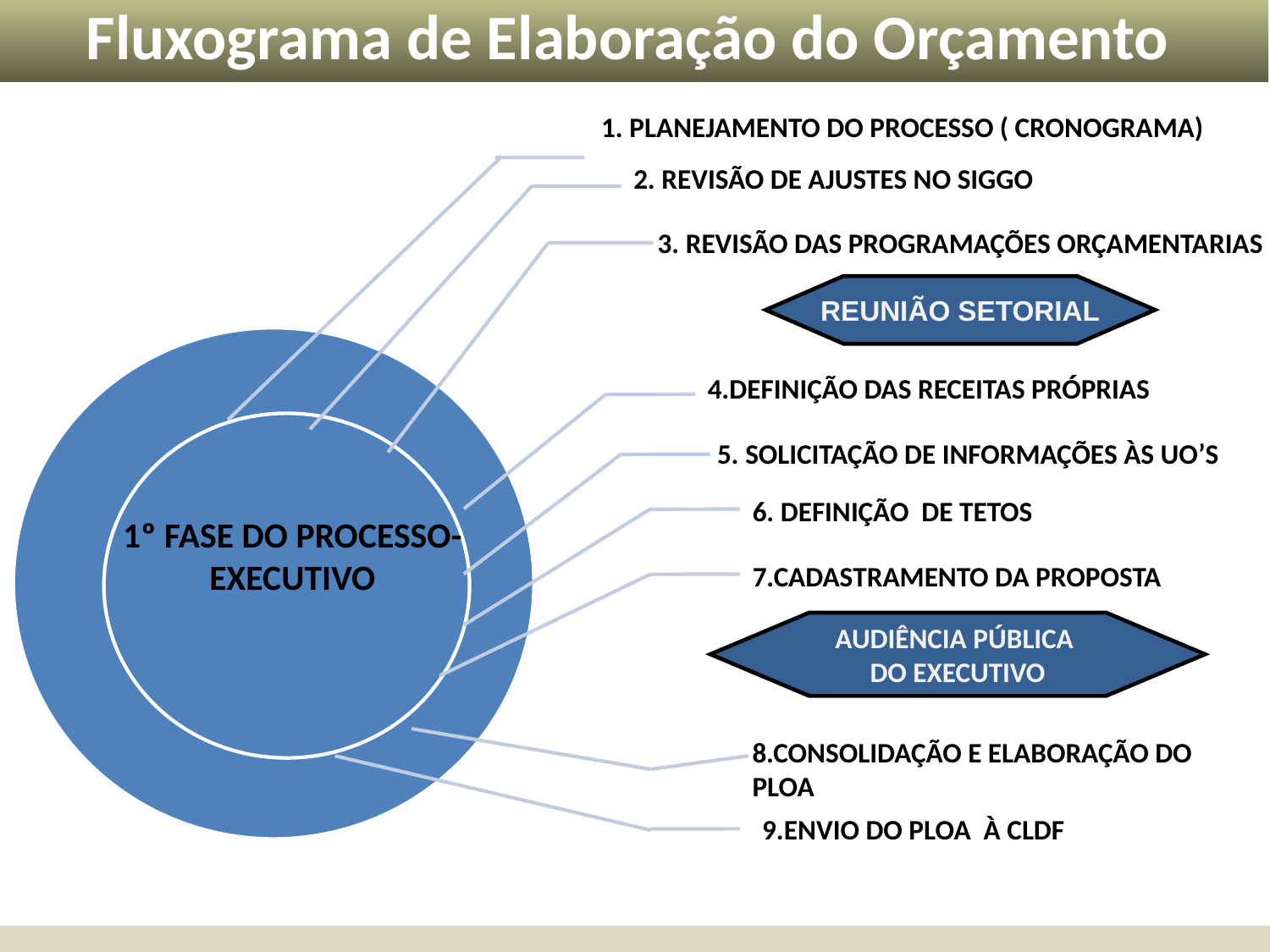

Fluxograma de Elaboração do Orçamento

1. PLANEJAMENTO DO PROCESSO ( CRONOGRAMA)
2. REVISÃO DE AJUSTES NO SIGGO

3. REVISÃO DAS PROGRAMAÇÕES ORÇAMENTARIAS

REUNIÃO SETORIAL

4.DEFINIÇÃO DAS RECEITAS PRÓPRIAS

5. SOLICITAÇÃO DE INFORMAÇÕES ÀS UO’S

6. DEFINIÇÃO  DE TETOS
1º FASE DO PROCESSO- EXECUTIVO

7.CADASTRAMENTO DA PROPOSTA

AUDIÊNCIA PÚBLICA
DO EXECUTIVO

8.CONSOLIDAÇÃO E ELABORAÇÃO DO PLOA

9.ENVIO DO PLOA  À CLDF